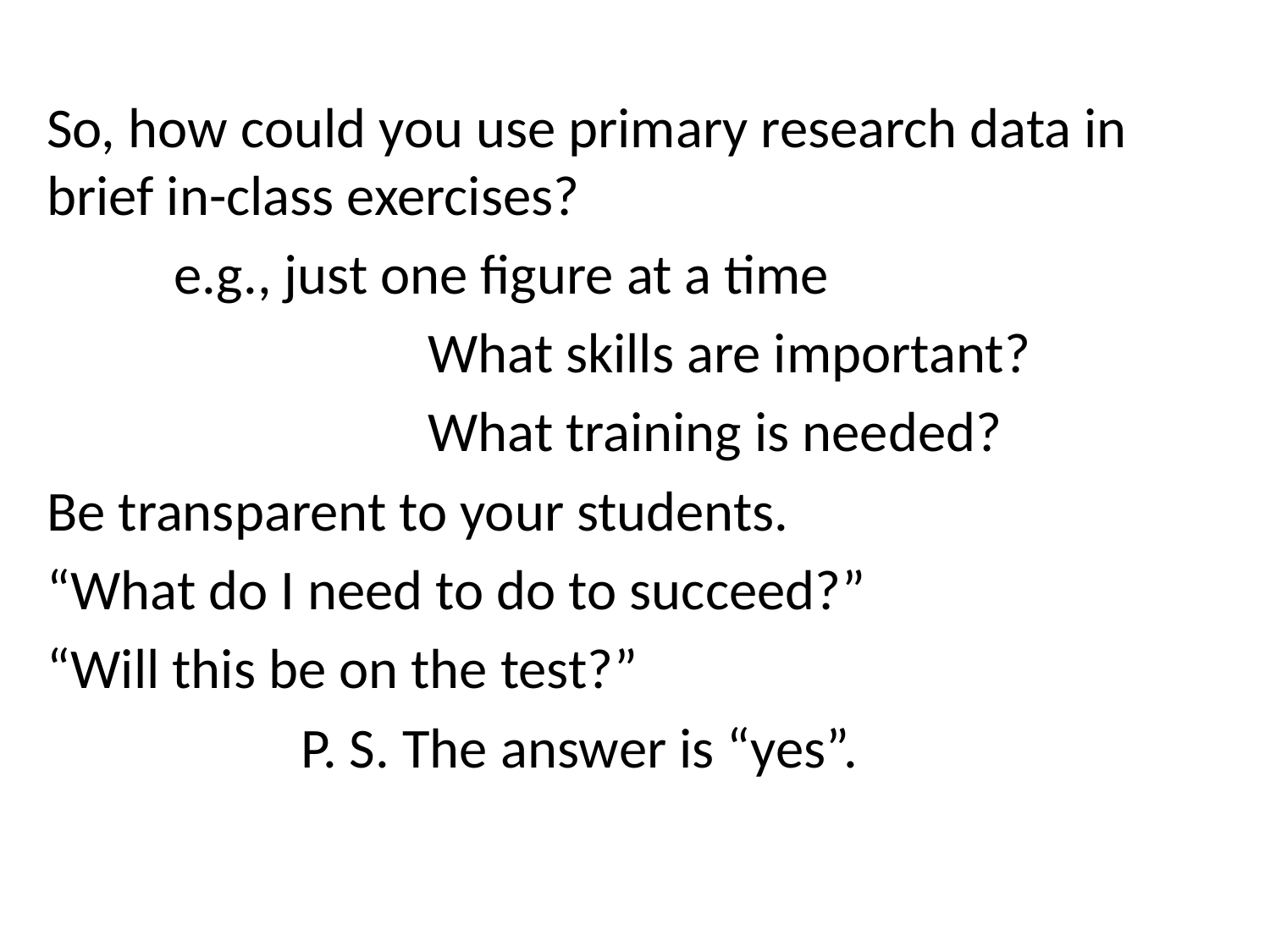

#
So, how could you use primary research data in brief in-class exercises?
	e.g., just one figure at a time
			What skills are important?
			What training is needed?
Be transparent to your students.
“What do I need to do to succeed?”
“Will this be on the test?”
		P. S. The answer is “yes”.